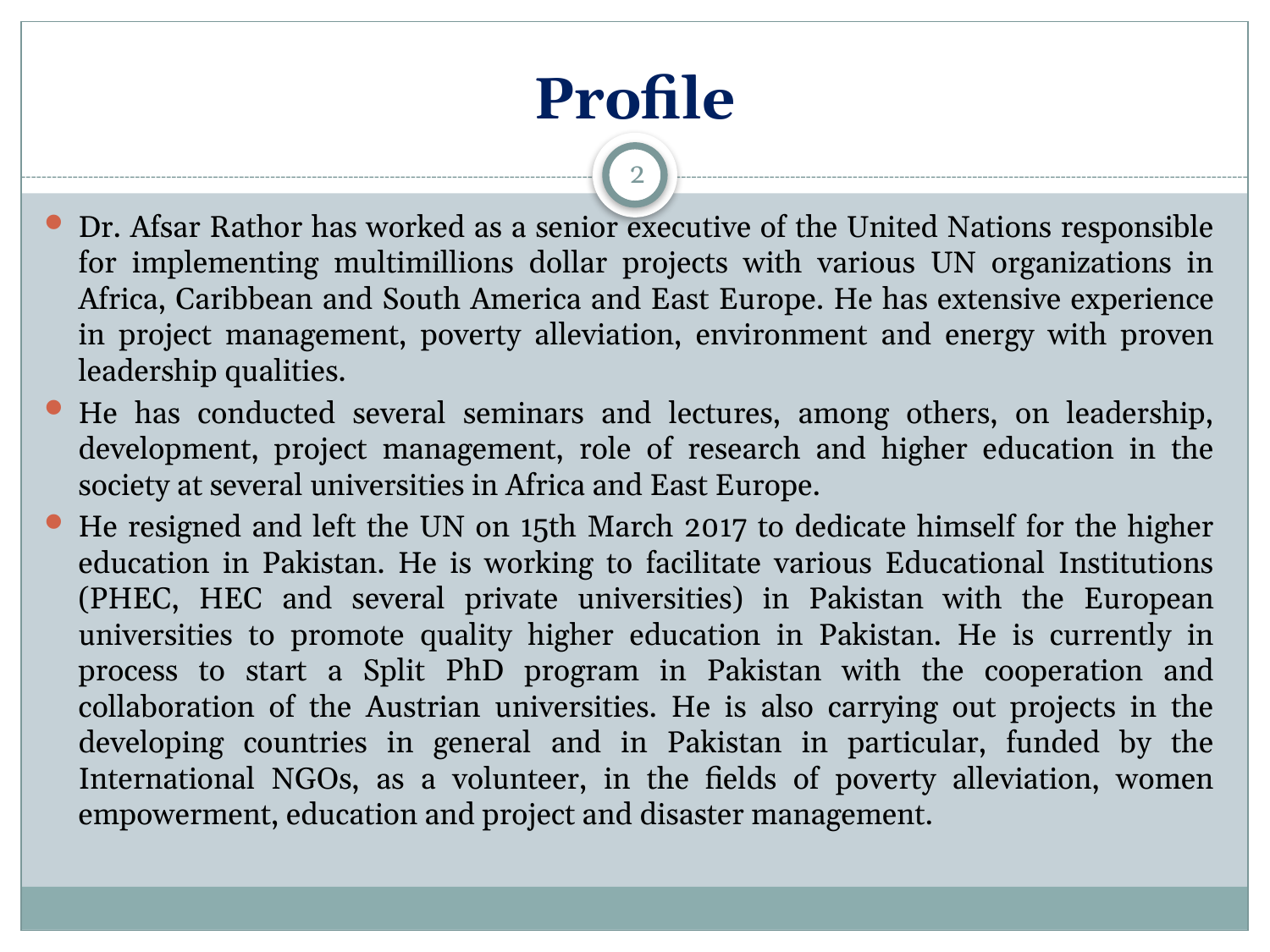

# Profile
2
Dr. Afsar Rathor has worked as a senior executive of the United Nations responsible for implementing multimillions dollar projects with various UN organizations in Africa, Caribbean and South America and East Europe. He has extensive experience in project management, poverty alleviation, environment and energy with proven leadership qualities.
He has conducted several seminars and lectures, among others, on leadership, development, project management, role of research and higher education in the society at several universities in Africa and East Europe.
He resigned and left the UN on 15th March 2017 to dedicate himself for the higher education in Pakistan. He is working to facilitate various Educational Institutions (PHEC, HEC and several private universities) in Pakistan with the European universities to promote quality higher education in Pakistan. He is currently in process to start a Split PhD program in Pakistan with the cooperation and collaboration of the Austrian universities. He is also carrying out projects in the developing countries in general and in Pakistan in particular, funded by the International NGOs, as a volunteer, in the fields of poverty alleviation, women empowerment, education and project and disaster management.